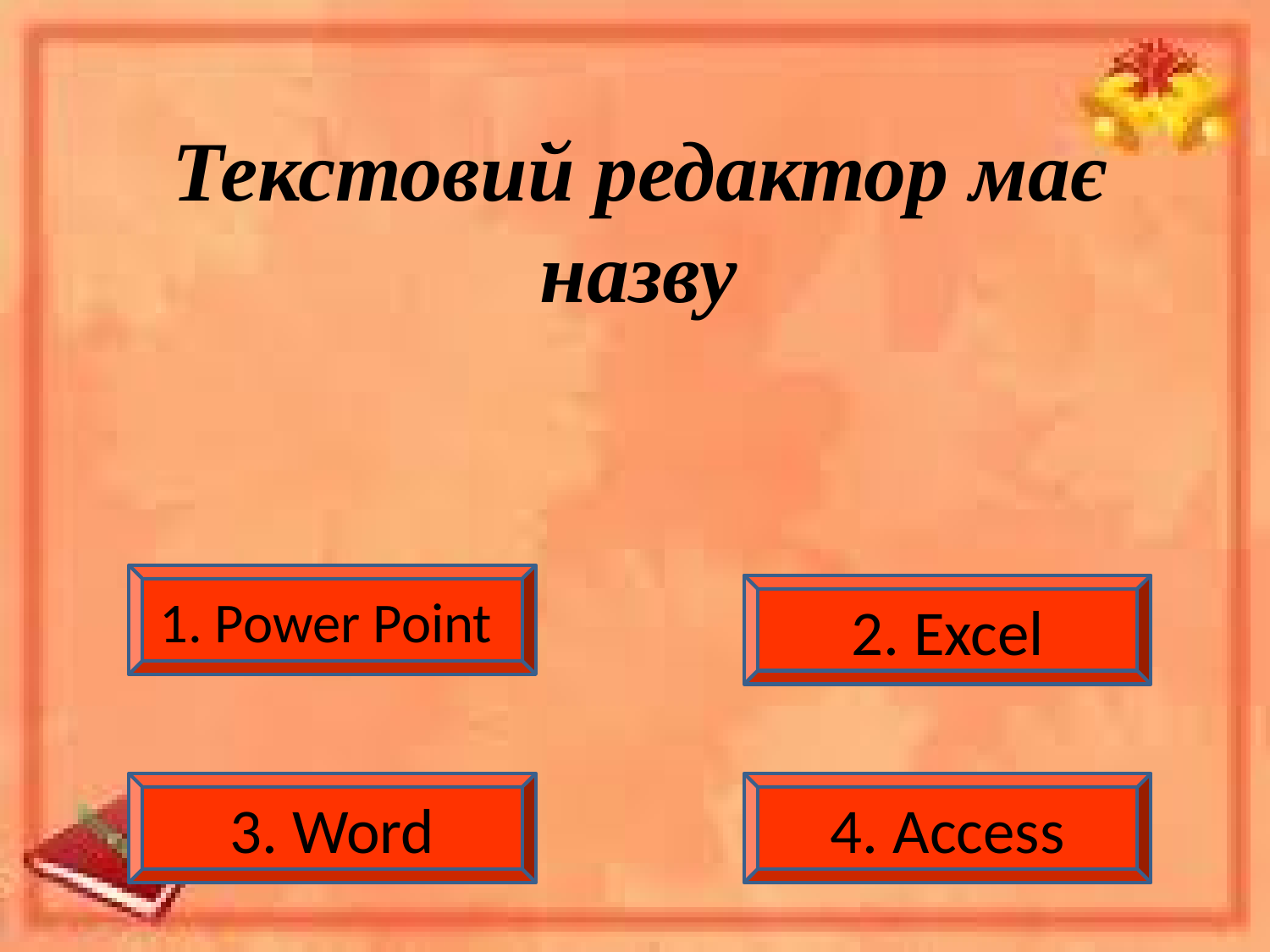

# Текстовий редактор має назву
1. Power Point
2. Excel
3. Word
4. Access